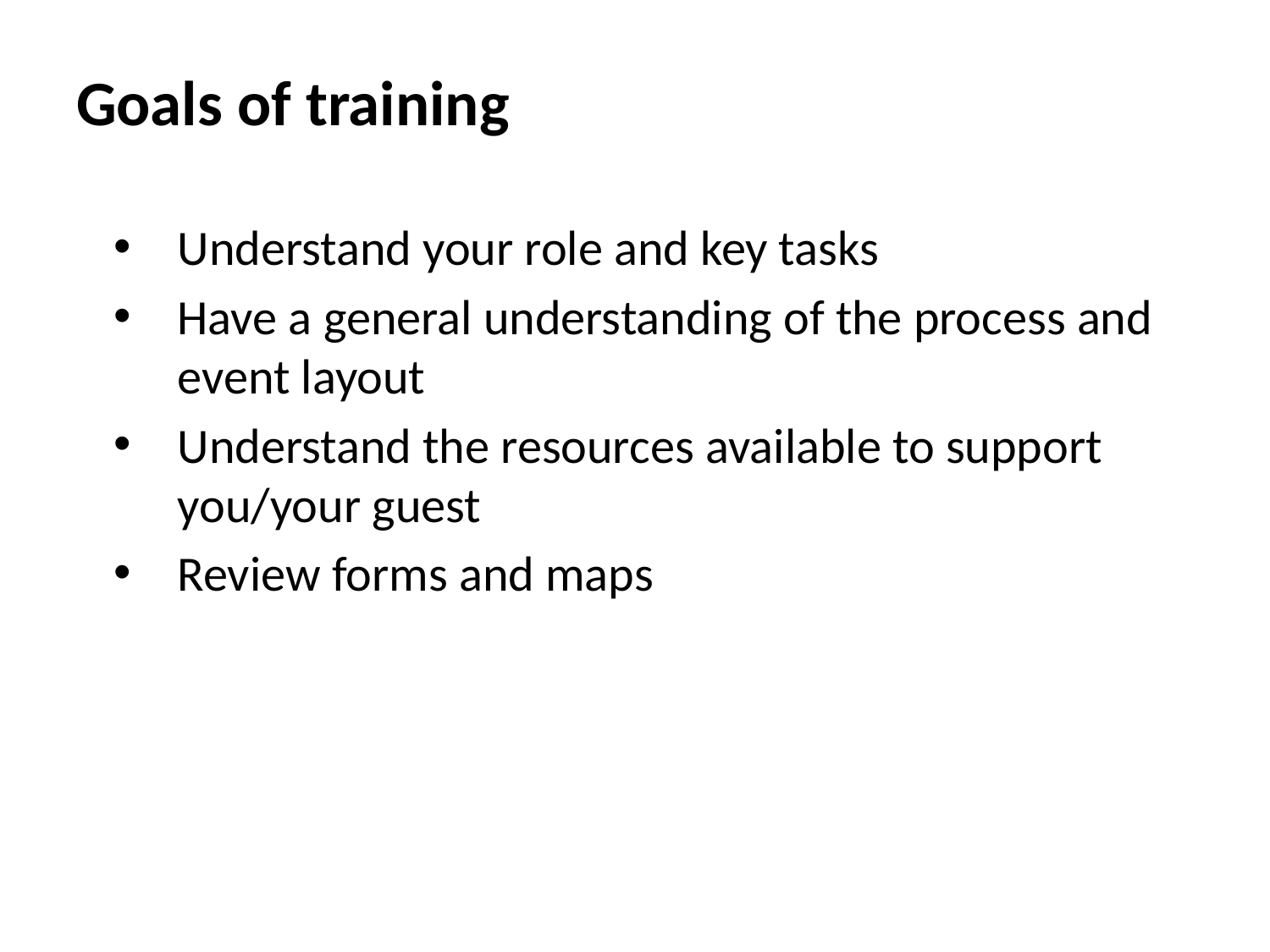

# Goals of training
Understand your role and key tasks
Have a general understanding of the process and event layout
Understand the resources available to support you/your guest
Review forms and maps